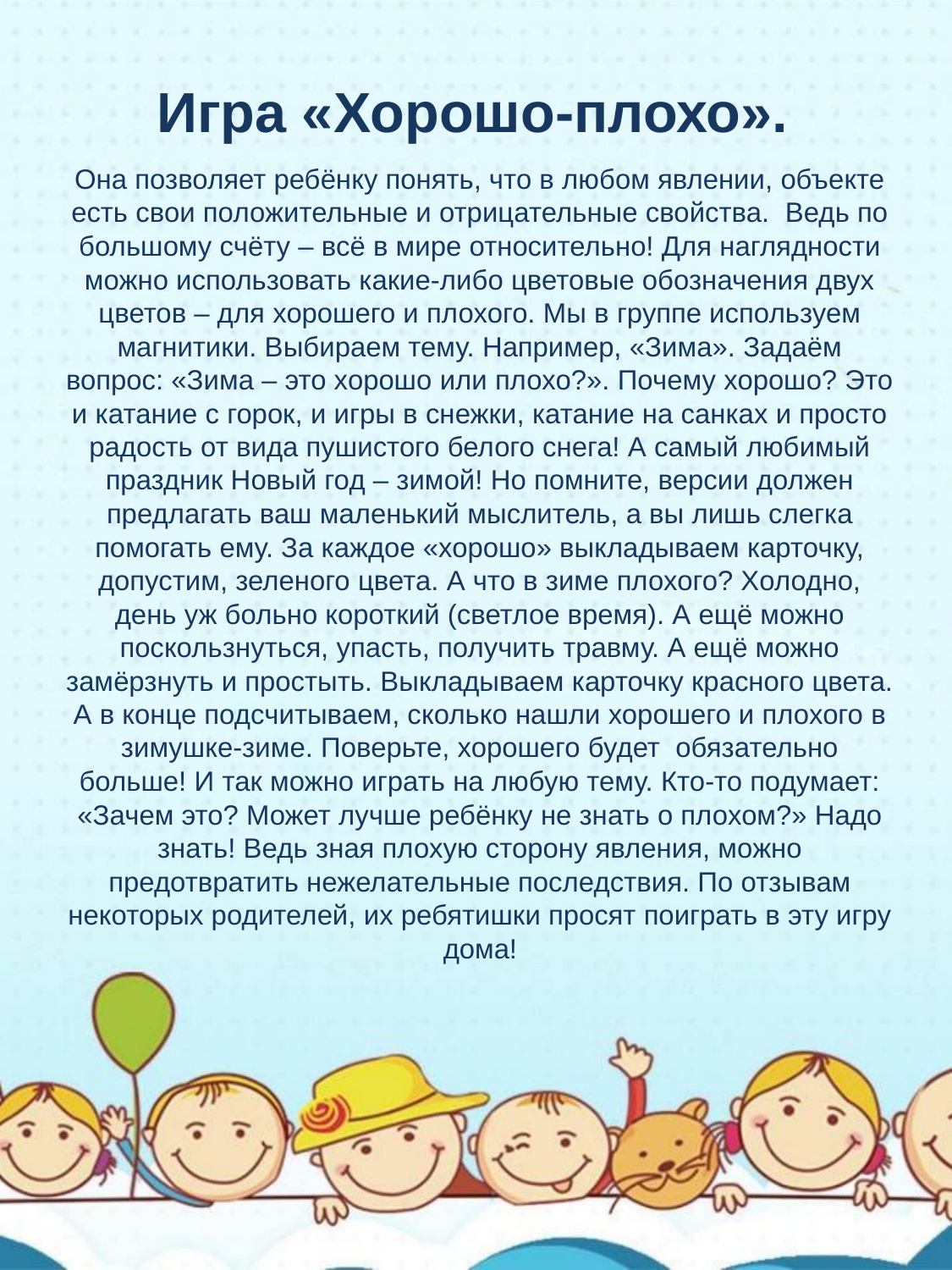

# Игра «Хорошо-плохо».
Она позволяет ребёнку понять, что в любом явлении, объекте есть свои положительные и отрицательные свойства.  Ведь по большому счёту – всё в мире относительно! Для наглядности можно использовать какие-либо цветовые обозначения двух цветов – для хорошего и плохого. Мы в группе используем магнитики. Выбираем тему. Например, «Зима». Задаём вопрос: «Зима – это хорошо или плохо?». Почему хорошо? Это и катание с горок, и игры в снежки, катание на санках и просто радость от вида пушистого белого снега! А самый любимый праздник Новый год – зимой! Но помните, версии должен предлагать ваш маленький мыслитель, а вы лишь слегка помогать ему. За каждое «хорошо» выкладываем карточку, допустим, зеленого цвета. А что в зиме плохого? Холодно, день уж больно короткий (светлое время). А ещё можно поскользнуться, упасть, получить травму. А ещё можно замёрзнуть и простыть. Выкладываем карточку красного цвета. А в конце подсчитываем, сколько нашли хорошего и плохого в зимушке-зиме. Поверьте, хорошего будет  обязательно больше! И так можно играть на любую тему. Кто-то подумает: «Зачем это? Может лучше ребёнку не знать о плохом?» Надо знать! Ведь зная плохую сторону явления, можно предотвратить нежелательные последствия. По отзывам некоторых родителей, их ребятишки просят поиграть в эту игру дома!